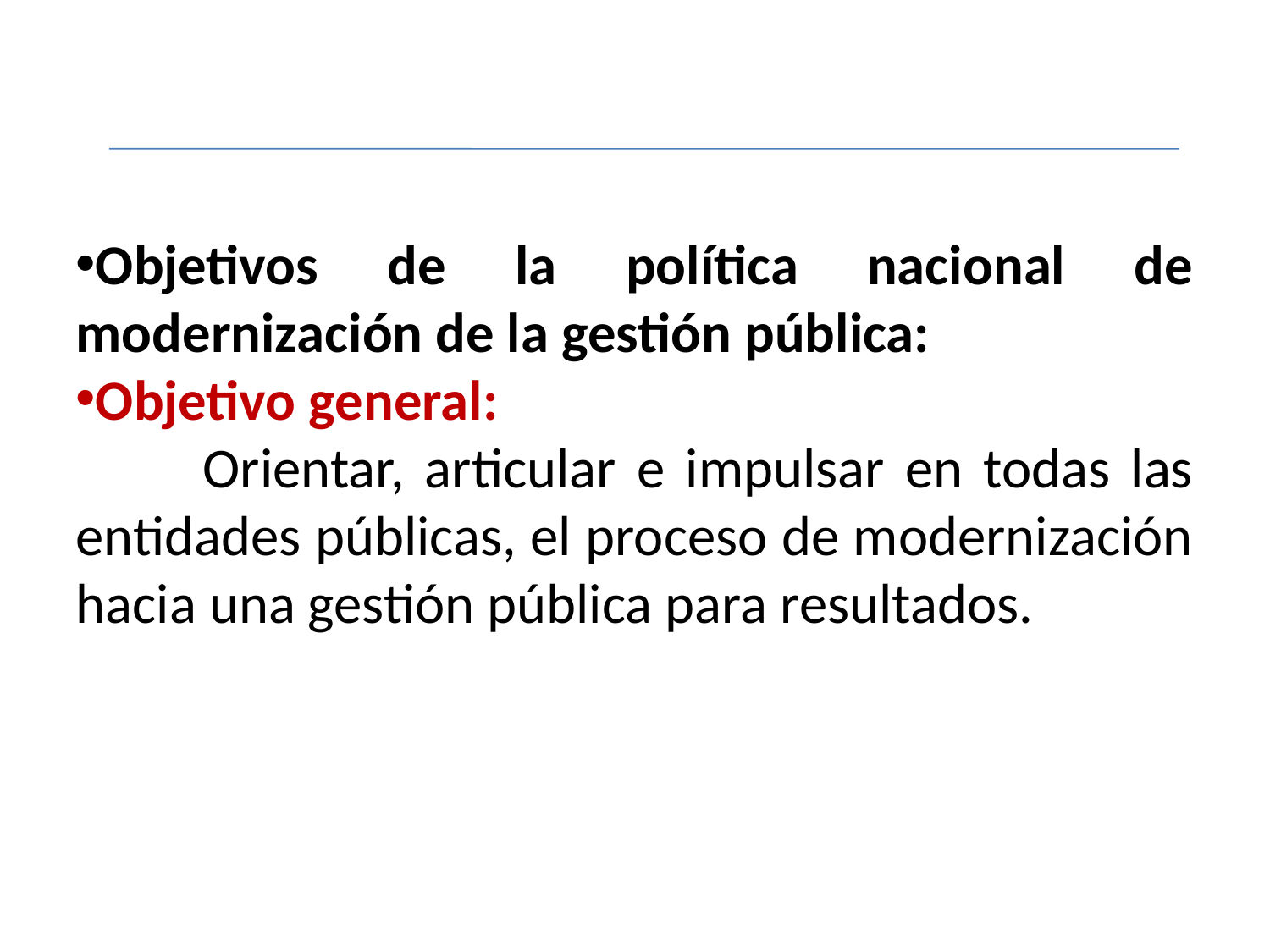

Objetivos de la política nacional de modernización de la gestión pública:
Objetivo general:
	Orientar, articular e impulsar en todas las entidades públicas, el proceso de modernización hacia una gestión pública para resultados.